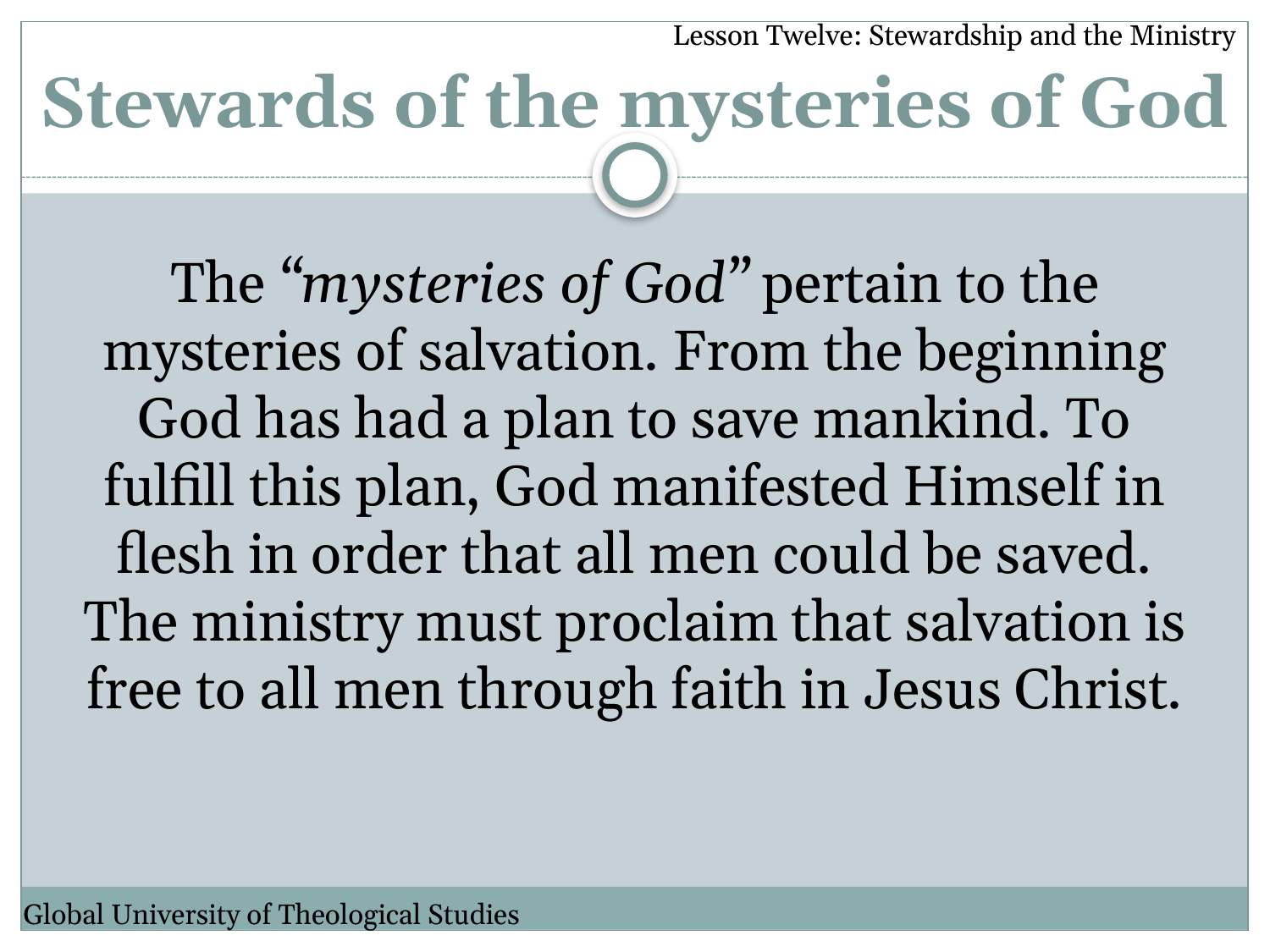

Lesson Twelve: Stewardship and the Ministry
# Stewards of the mysteries of God
The “mysteries of God” pertain to the mysteries of salvation. From the beginning God has had a plan to save mankind. To fulfill this plan, God manifested Himself in flesh in order that all men could be saved. The ministry must proclaim that salvation is free to all men through faith in Jesus Christ.
Global University of Theological Studies